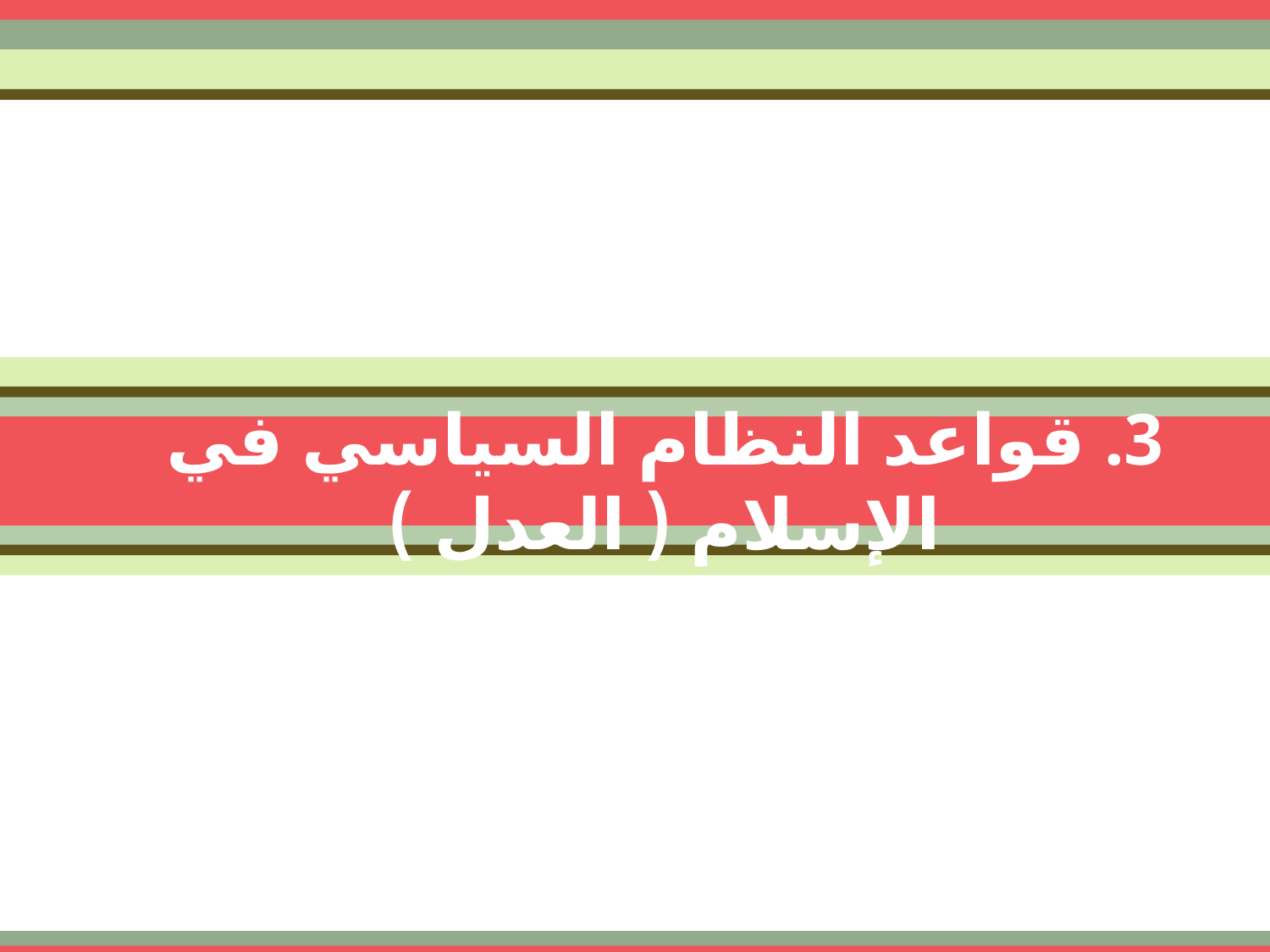

3. قواعد النظام السياسي في الإسلام ( العدل )